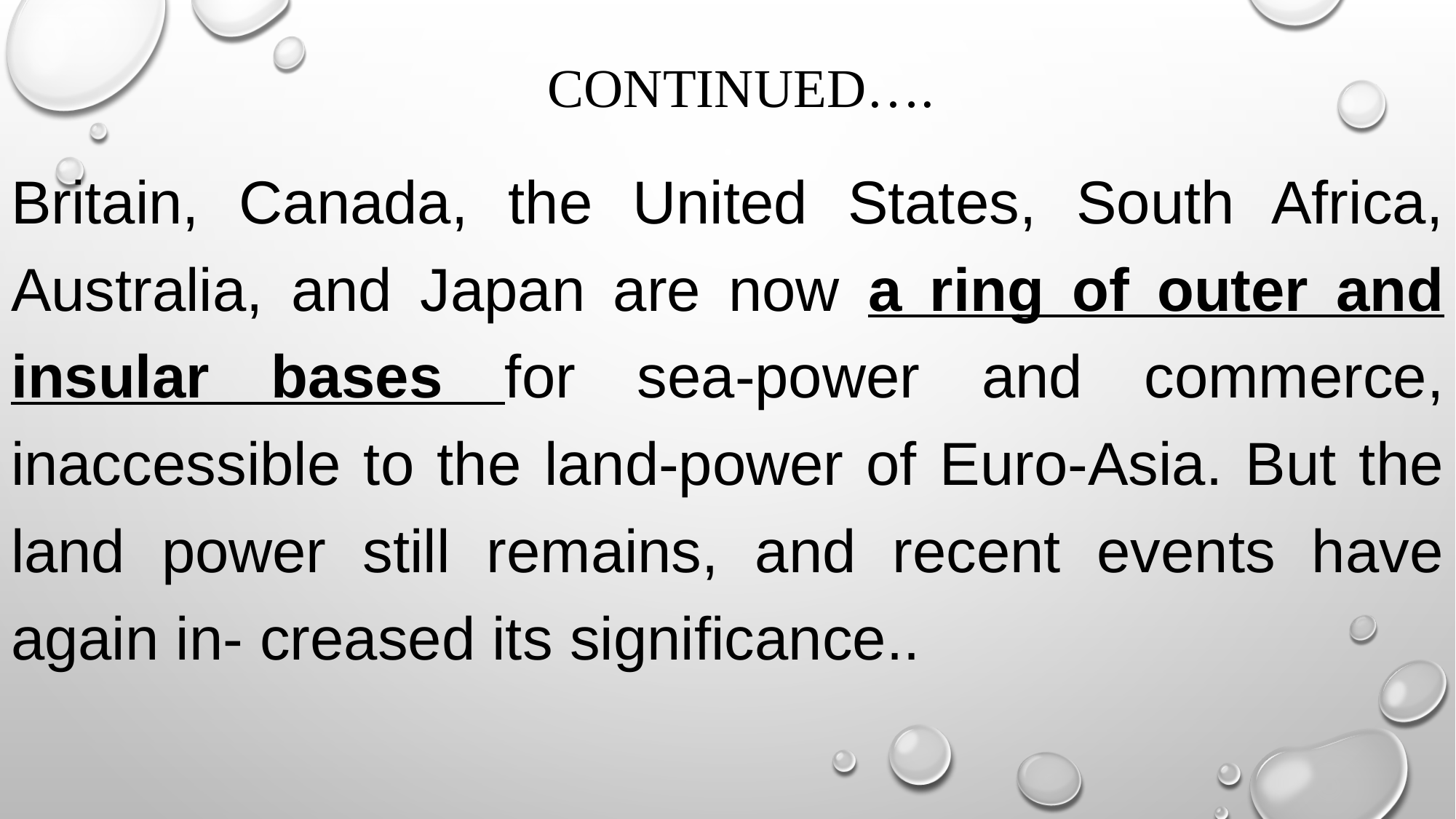

# continued….
Britain, Canada, the United States, South Africa, Australia, and Japan are now a ring of outer and insular bases for sea-power and commerce, inaccessible to the land-power of Euro-Asia. But the land power still remains, and recent events have again in- creased its significance..